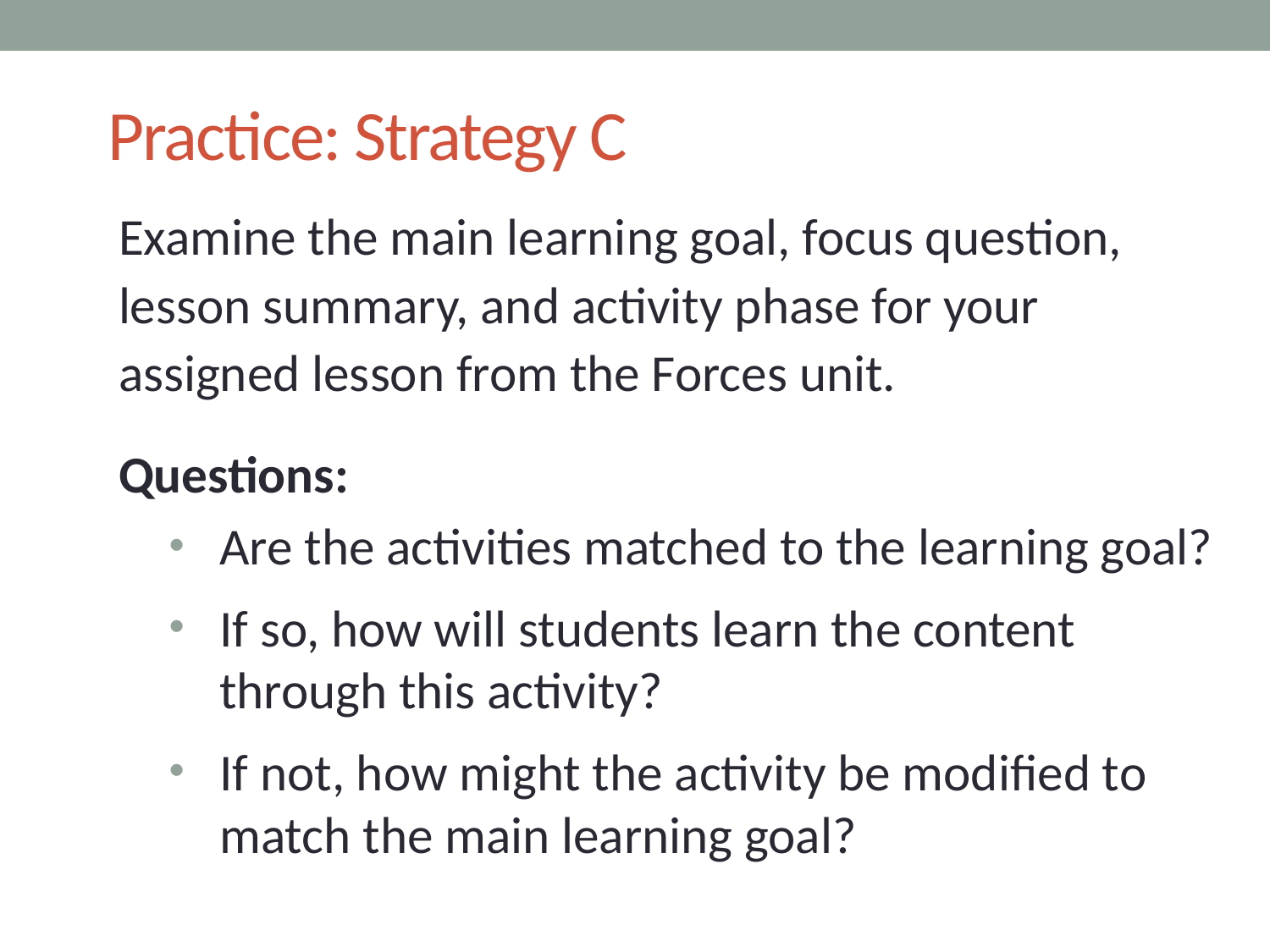

# Practice: Strategy C
Examine the main learning goal, focus question, lesson summary, and activity phase for your assigned lesson from the Forces unit.
Questions:
Are the activities matched to the learning goal?
If so, how will students learn the content through this activity?
If not, how might the activity be modified to match the main learning goal?